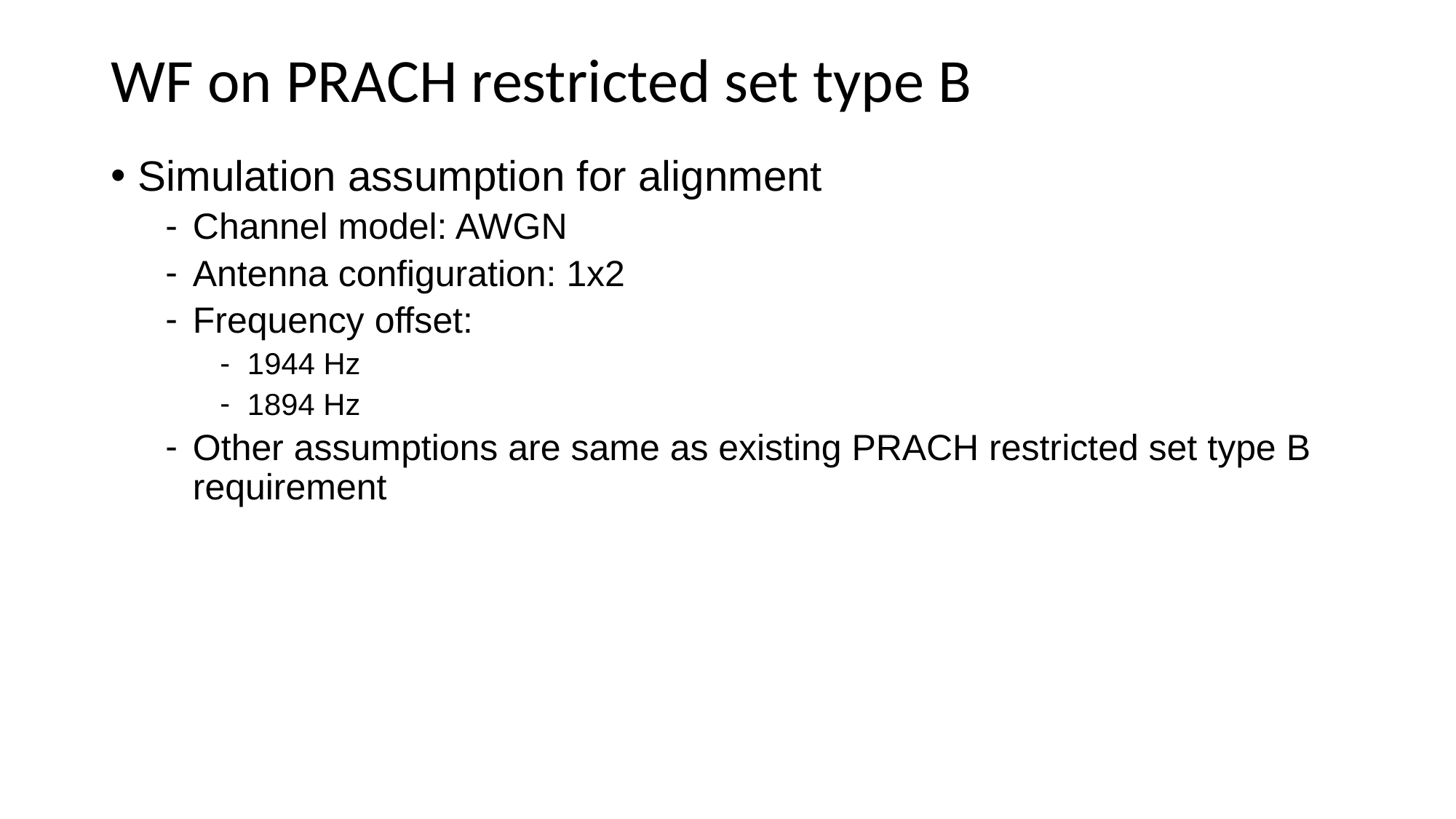

# WF on PRACH restricted set type B
Simulation assumption for alignment
Channel model: AWGN
Antenna configuration: 1x2
Frequency offset:
1944 Hz
1894 Hz
Other assumptions are same as existing PRACH restricted set type B requirement